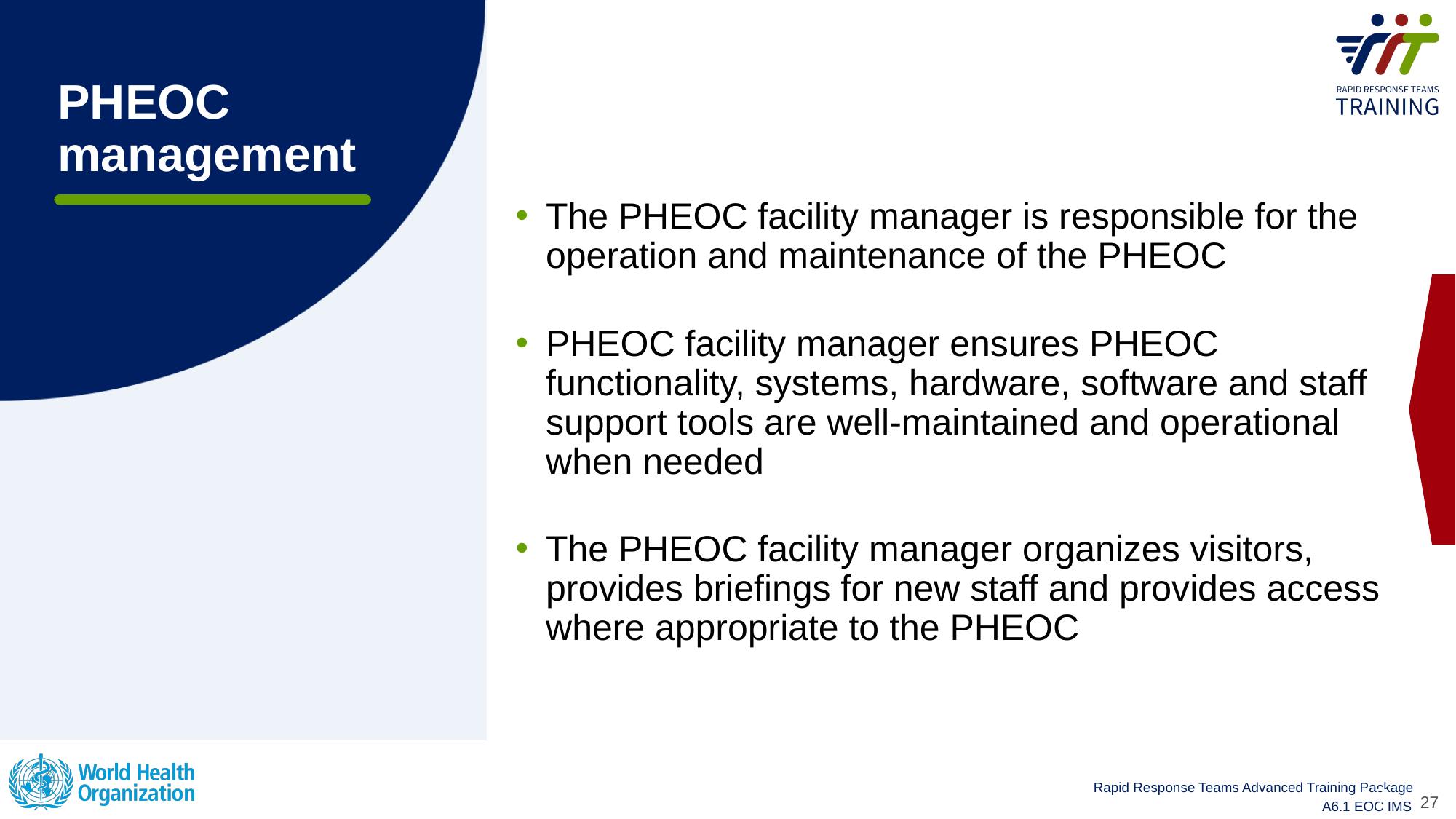

# PHEOC management

The PHEOC facility manager is responsible for the operation and maintenance of the PHEOC

PHEOC facility manager ensures PHEOC functionality, systems, hardware, software and staff support tools are well-maintained and operational when needed

The PHEOC facility manager organizes visitors, provides briefings for new staff and provides access where appropriate to the PHEOC
27